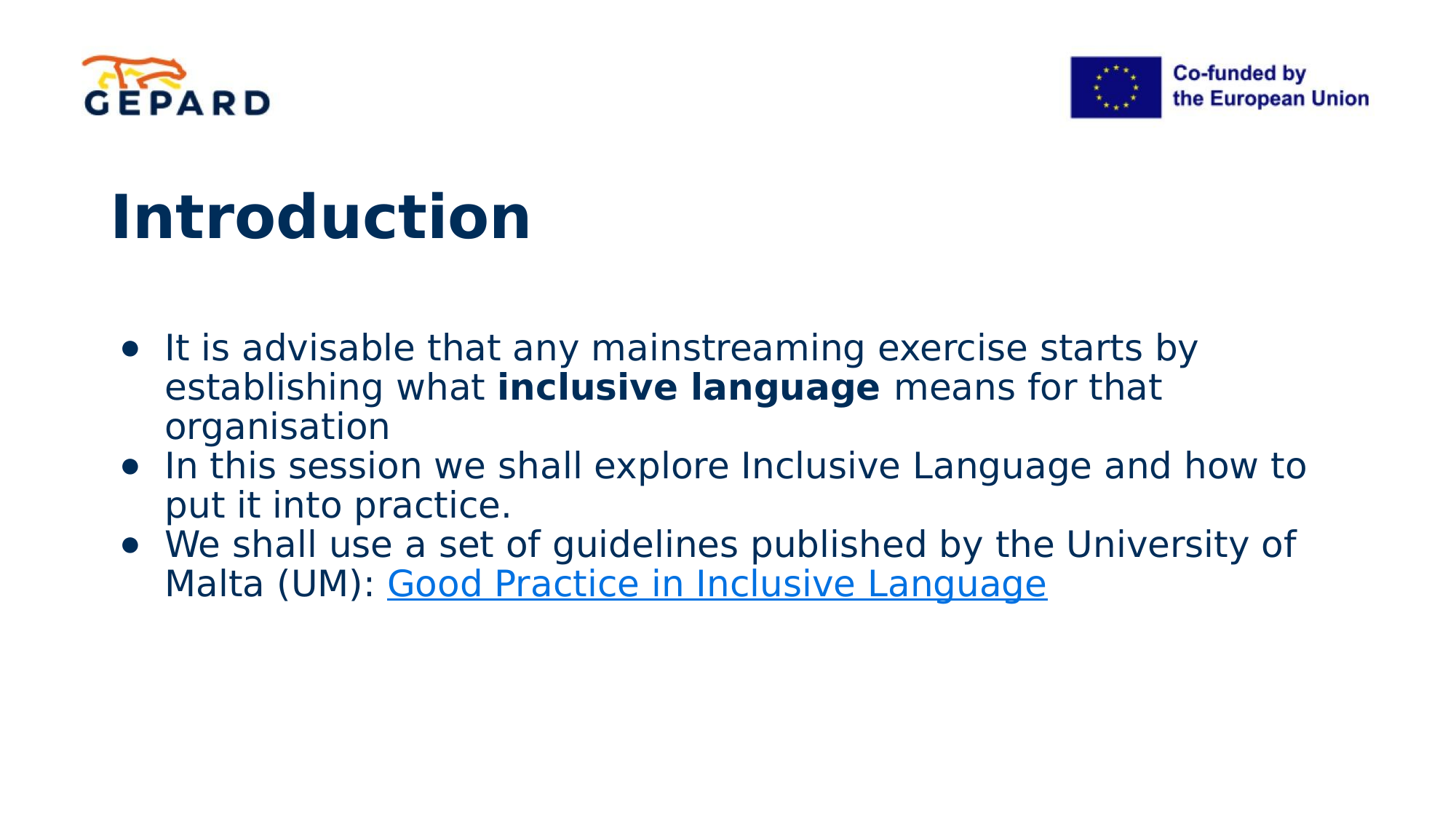

# Introduction
It is advisable that any mainstreaming exercise starts by establishing what inclusive language means for that organisation
In this session we shall explore Inclusive Language and how to put it into practice.
We shall use a set of guidelines published by the University of Malta (UM): Good Practice in Inclusive Language